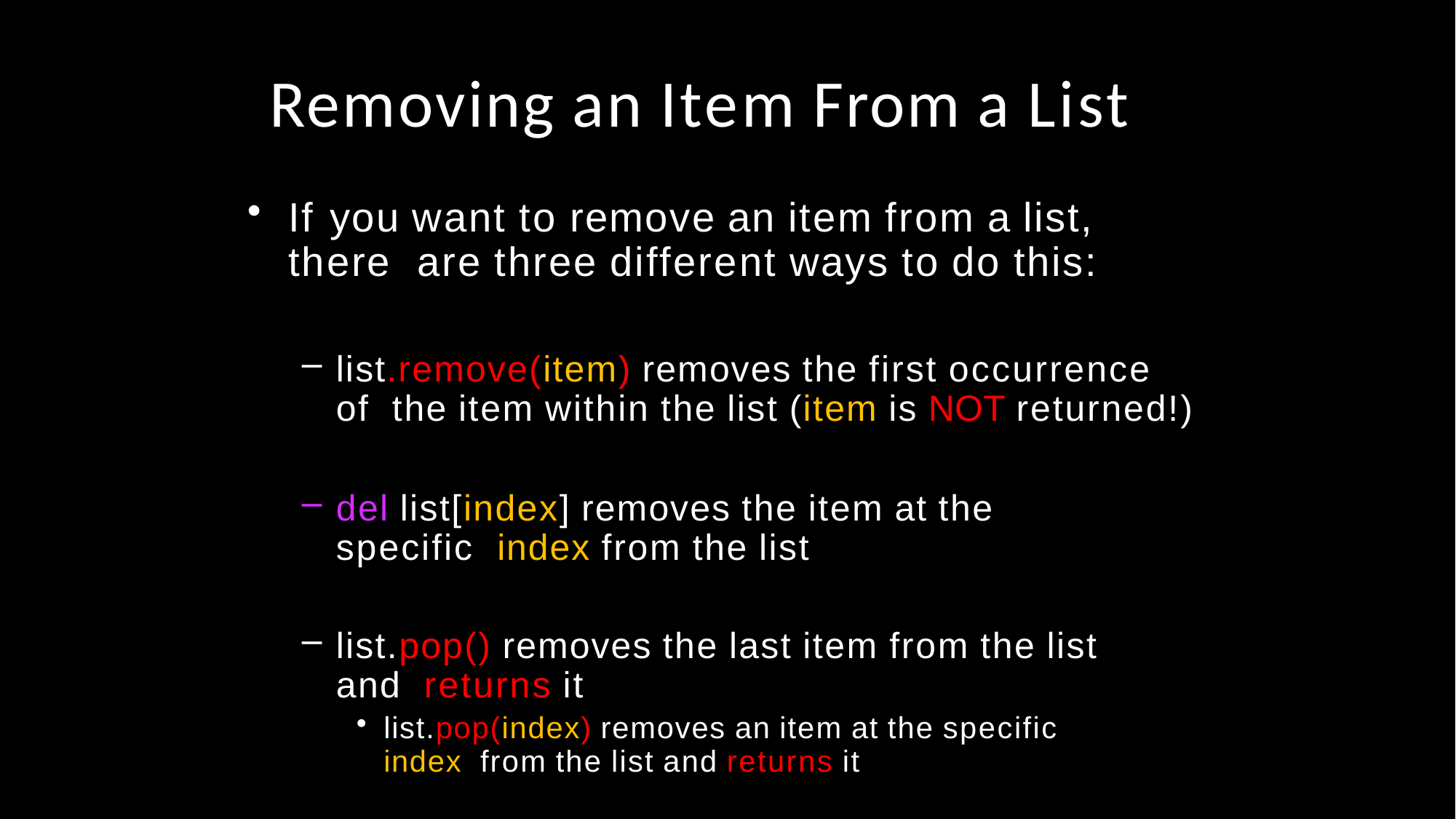

# Removing an Item From a List
If you want to remove an item from a list, there  are three different ways to do this:

list.remove(item) removes the first occurrence of  the item within the list (item is NOT returned!)

del list[index] removes the item at the specific  index from the list

list.pop() removes the last item from the list and  returns it
list.pop(index) removes an item at the specific index  from the list and returns it